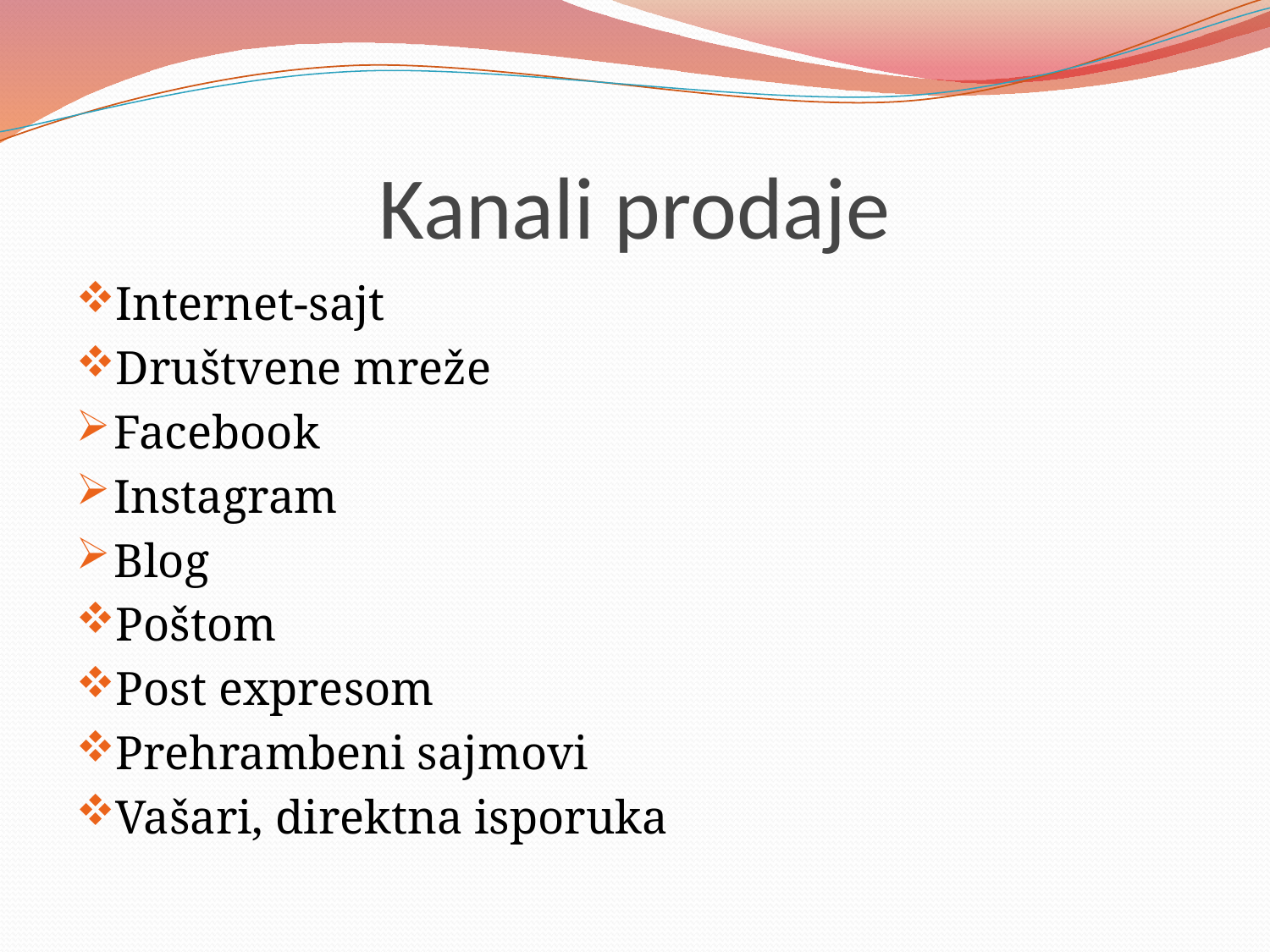

# Kanali prodaje
Internet-sajt
Društvene mreže
Facebook
Instagram
Blog
Poštom
Post expresom
Prehrambeni sajmovi
Vašari, direktna isporuka